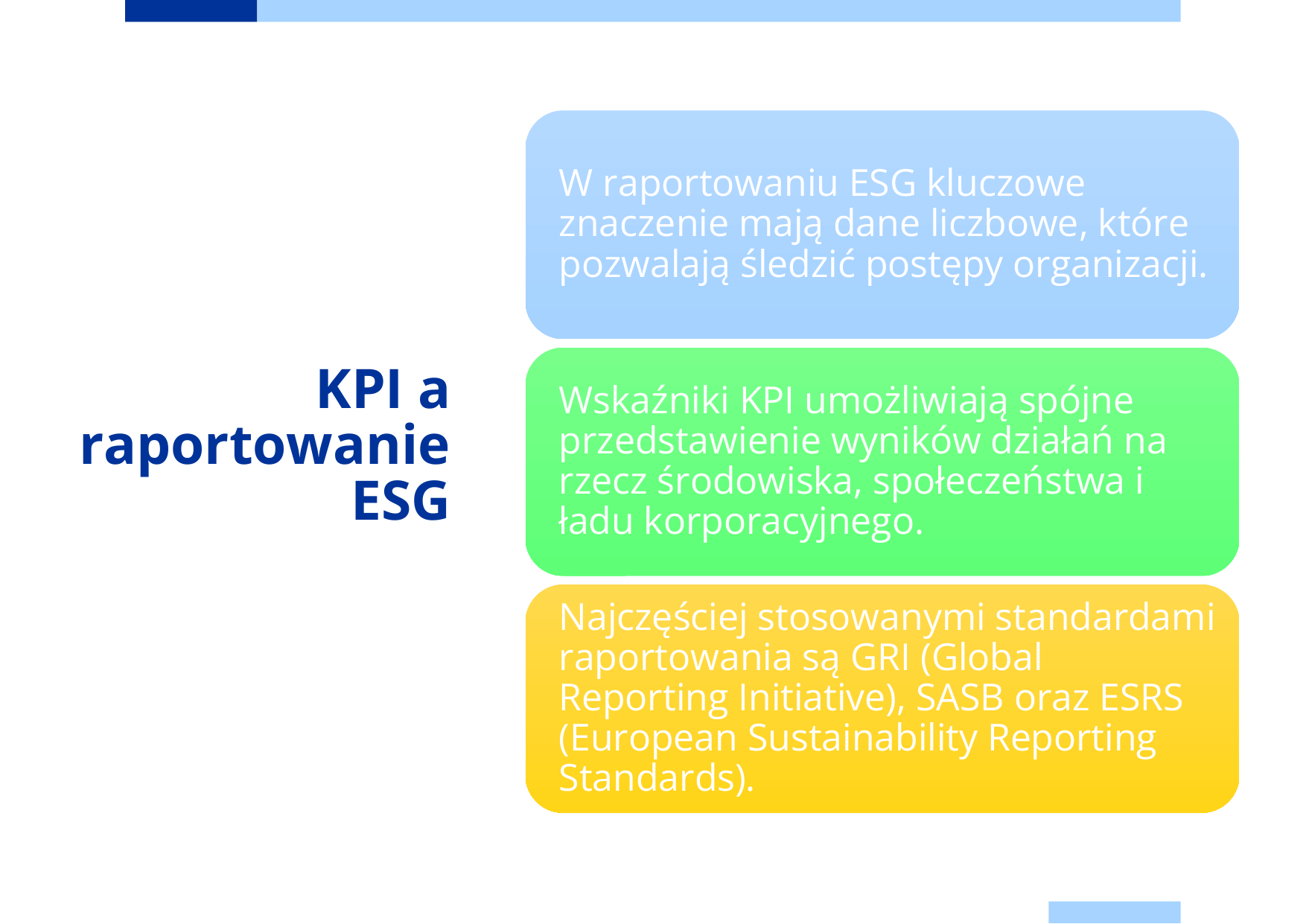

W raportowaniu ESG kluczowe znaczenie mają dane liczbowe, które pozwalają śledzić postępy organizacji.
Wskaźniki KPI umożliwiają spójne przedstawienie wyników działań na rzecz środowiska, społeczeństwa i ładu korporacyjnego.
Najczęściej stosowanymi standardami raportowania są GRI (Global Reporting Initiative), SASB oraz ESRS (European Sustainability Reporting Standards).
# KPI a raportowanie ESG